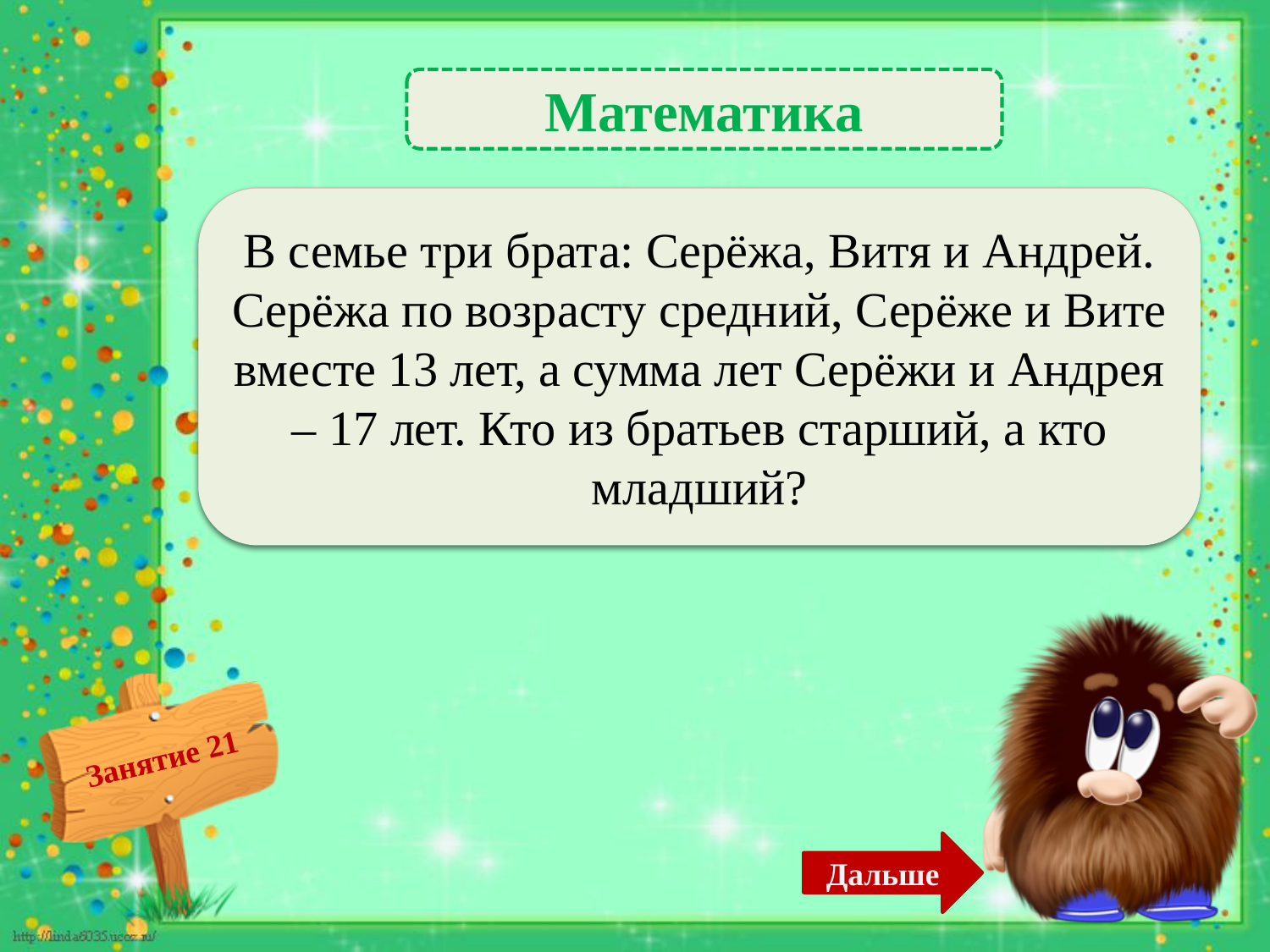

Математика
 Андрей старше, Витя младше. – 1б.
В семье три брата: Серёжа, Витя и Андрей. Серёжа по возрасту средний, Серёже и Вите вместе 13 лет, а сумма лет Серёжи и Андрея – 17 лет. Кто из братьев старший, а кто младший?

Дальше